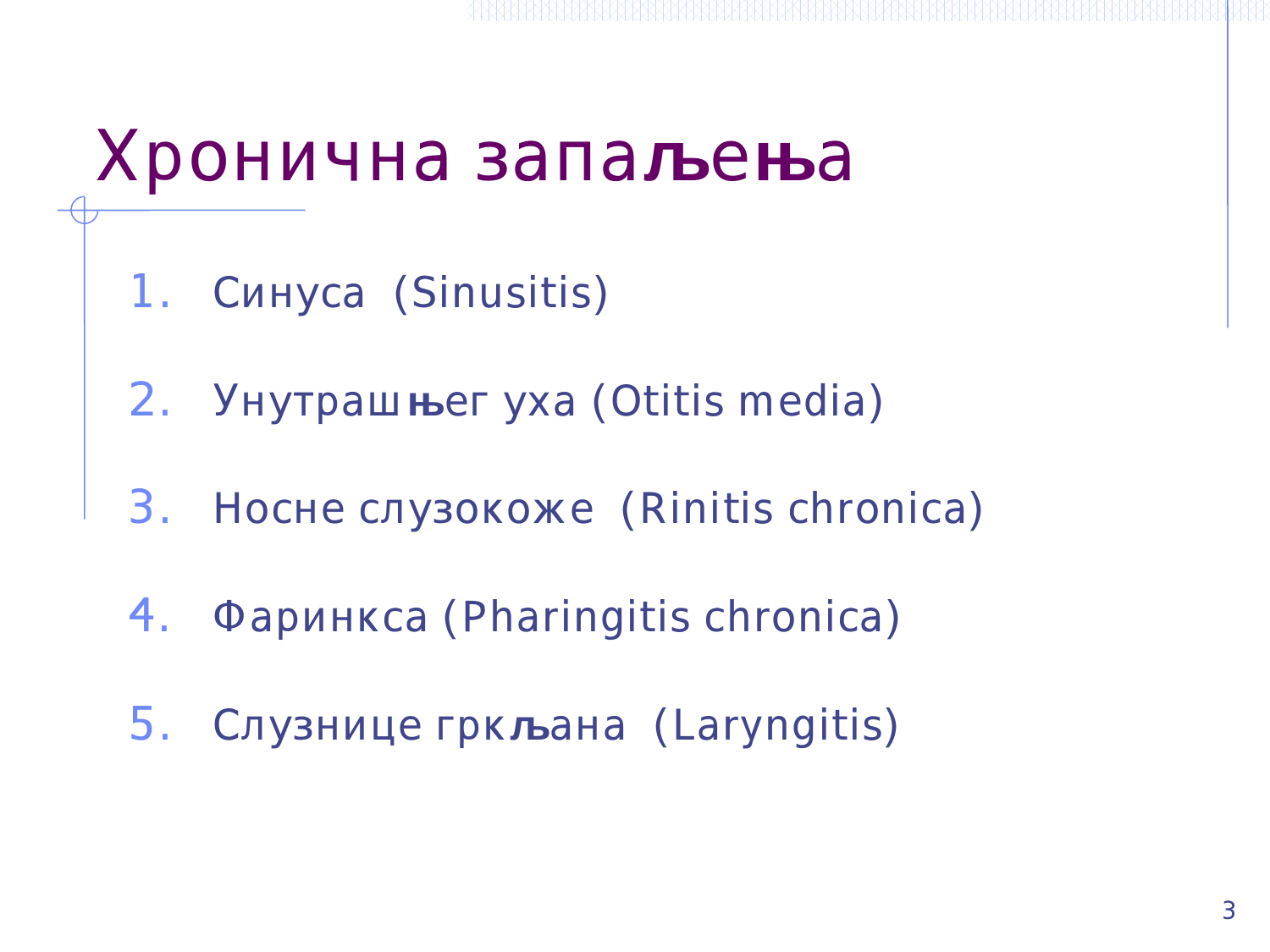

# Хронична запаљења
Синуса  (Sinusitis)

Унутрашњег уха (Otitis media)

Носне слузокоже  (Rinitis chronica)

Фаринкса (Pharingitis chronica)

Слузнице гркљана  (Laryngitis)

3